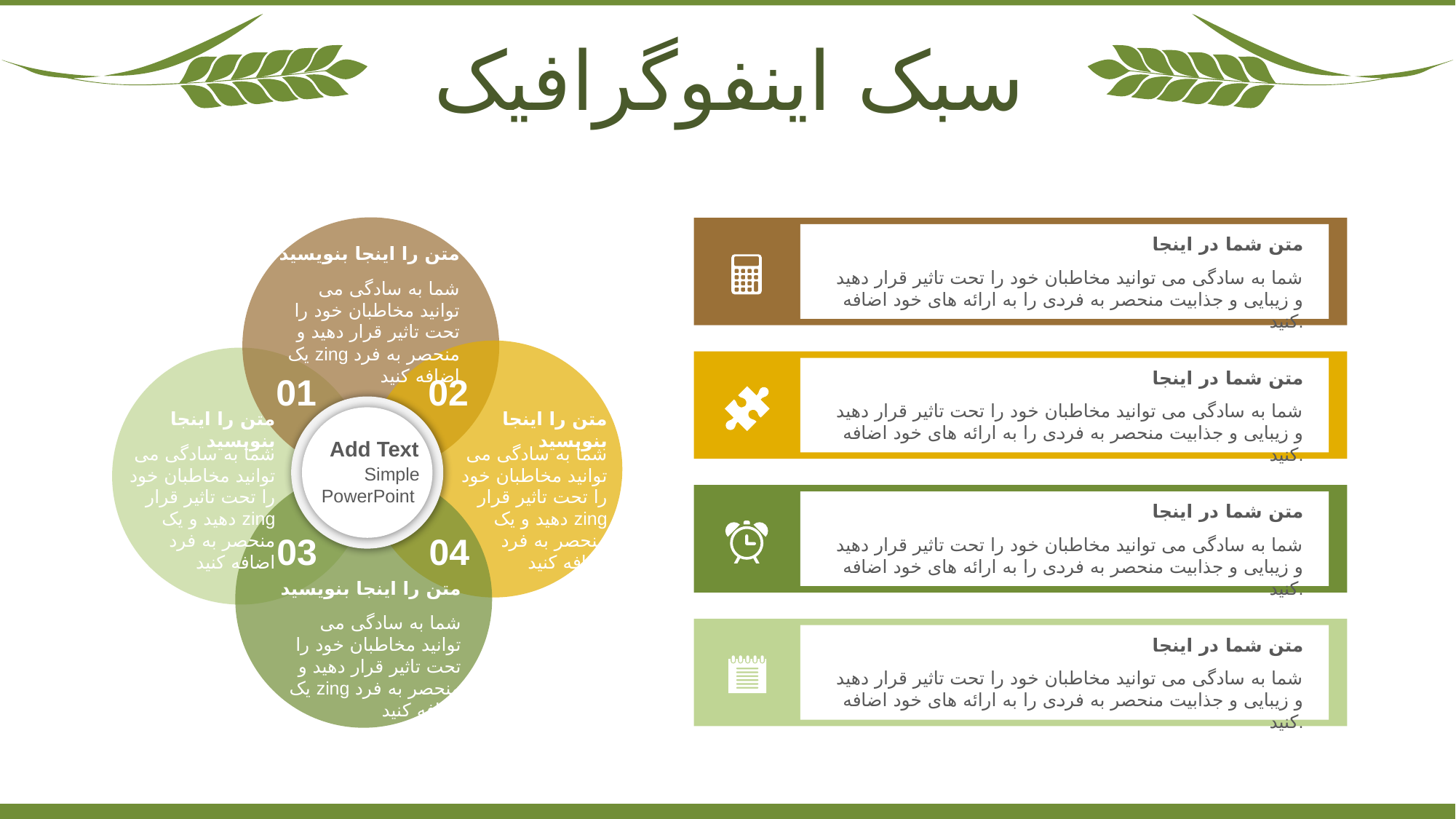

سبک اینفوگرافیک

متن شما در اینجا
شما به سادگی می توانید مخاطبان خود را تحت تاثیر قرار دهید و زیبایی و جذابیت منحصر به فردی را به ارائه های خود اضافه کنید.
متن را اینجا بنویسید
شما به سادگی می توانید مخاطبان خود را تحت تاثیر قرار دهید و یک zing منحصر به فرد اضافه کنید

متن شما در اینجا
شما به سادگی می توانید مخاطبان خود را تحت تاثیر قرار دهید و زیبایی و جذابیت منحصر به فردی را به ارائه های خود اضافه کنید.
01
02

متن را اینجا بنویسید
شما به سادگی می توانید مخاطبان خود را تحت تاثیر قرار دهید و یک zing منحصر به فرد اضافه کنید
متن را اینجا بنویسید
شما به سادگی می توانید مخاطبان خود را تحت تاثیر قرار دهید و یک zing منحصر به فرد اضافه کنید

Add Text
Simple PowerPoint

متن شما در اینجا
شما به سادگی می توانید مخاطبان خود را تحت تاثیر قرار دهید و زیبایی و جذابیت منحصر به فردی را به ارائه های خود اضافه کنید.

03
04
متن را اینجا بنویسید
شما به سادگی می توانید مخاطبان خود را تحت تاثیر قرار دهید و یک zing منحصر به فرد اضافه کنید

متن شما در اینجا
شما به سادگی می توانید مخاطبان خود را تحت تاثیر قرار دهید و زیبایی و جذابیت منحصر به فردی را به ارائه های خود اضافه کنید.